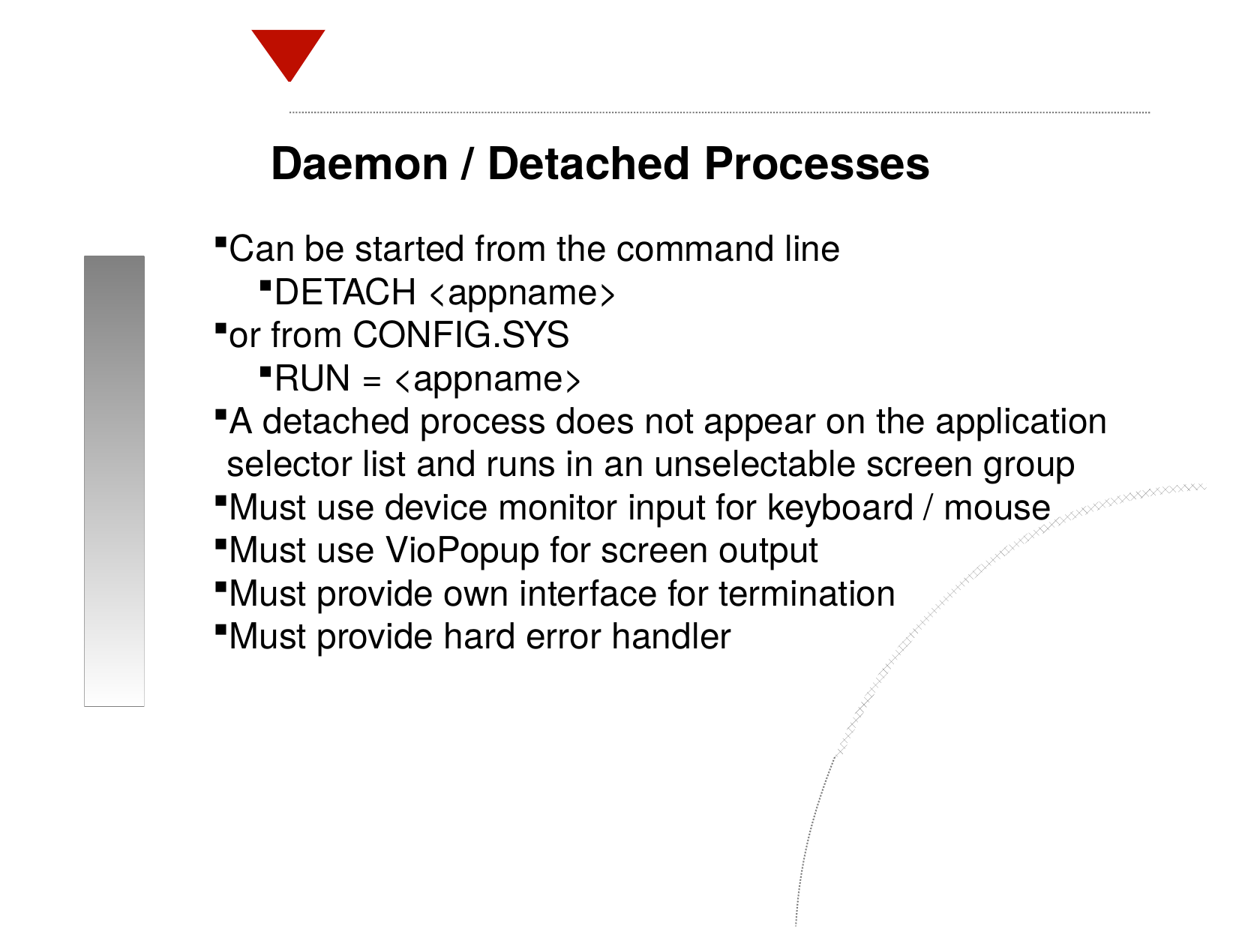

Daemon / Detached Processes
Can be started from the command line
DETACH <appname>
or from CONFIG.SYS
RUN = <appname>
A detached process does not appear on the application selector list and runs in an unselectable screen group
Must use device monitor input for keyboard / mouse
Must use VioPopup for screen output
Must provide own interface for termination
Must provide hard error handler